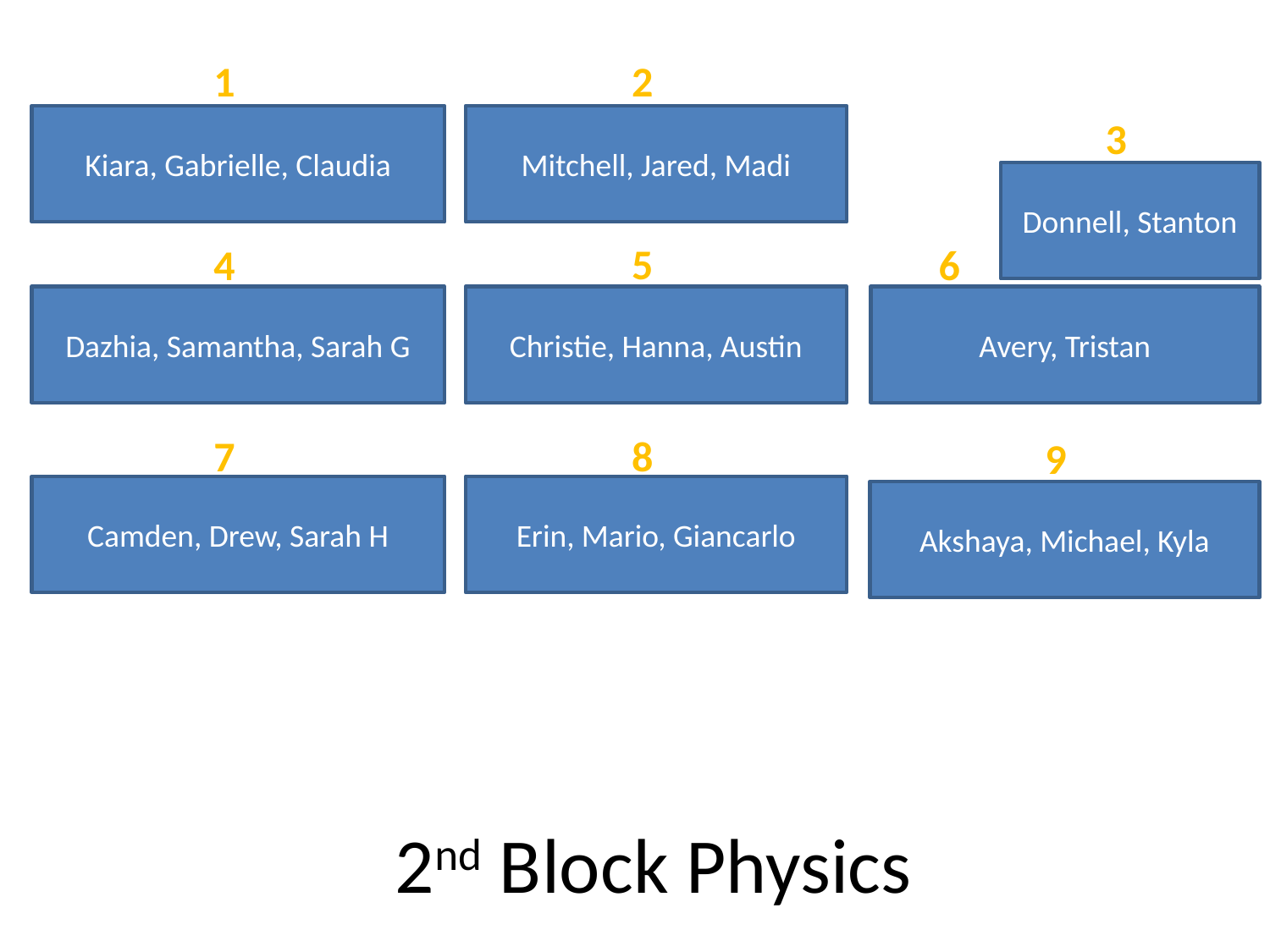

1
2
Kiara, Gabrielle, Claudia
Mitchell, Jared, Madi
3
Donnell, Stanton
5
4
6
Dazhia, Samantha, Sarah G
Christie, Hanna, Austin
Avery, Tristan
7
8
9
Camden, Drew, Sarah H
Erin, Mario, Giancarlo
Akshaya, Michael, Kyla
2nd Block Physics